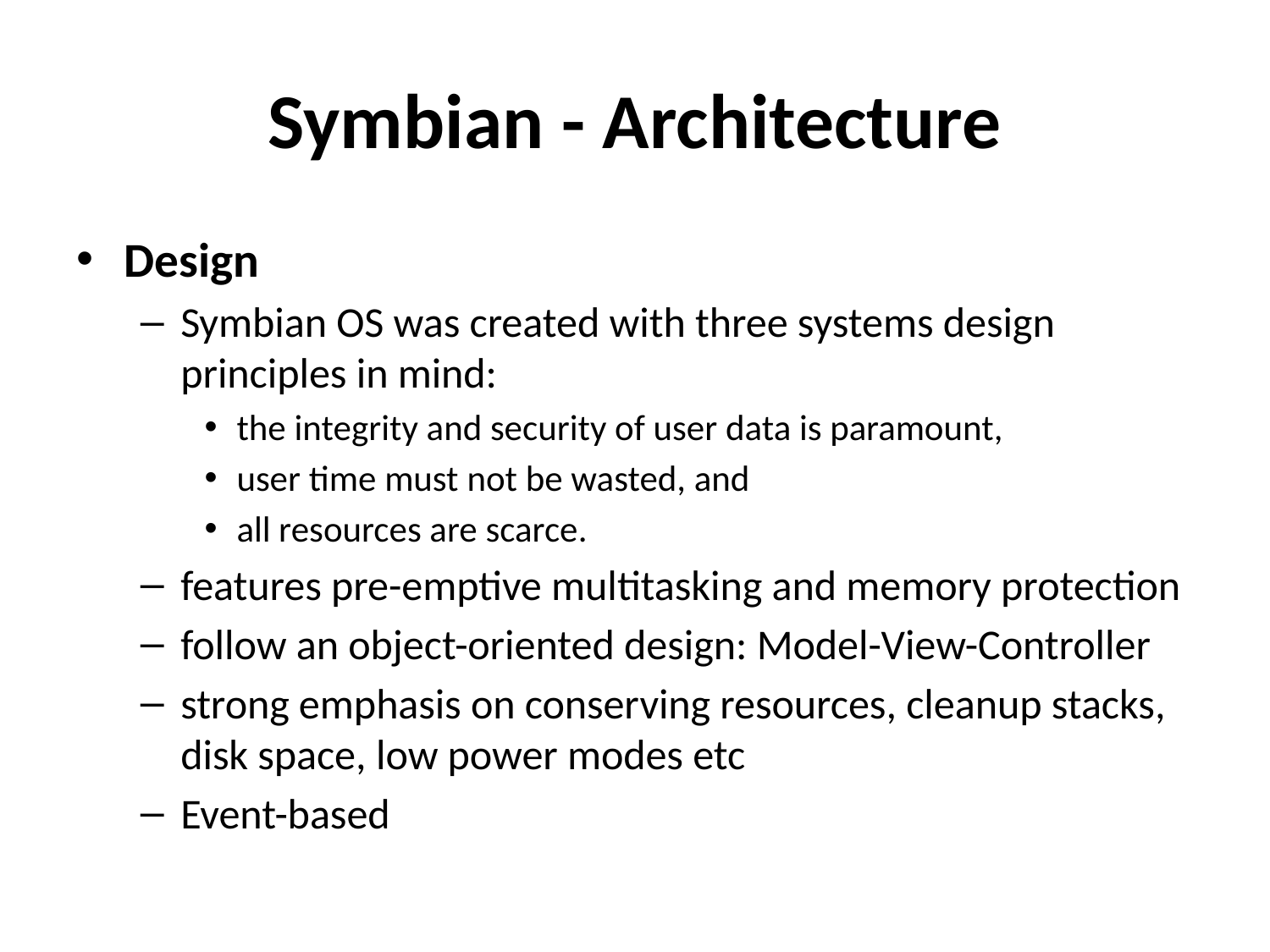

# Symbian - Architecture
Design
Symbian OS was created with three systems design principles in mind:
the integrity and security of user data is paramount,
user time must not be wasted, and
all resources are scarce.
features pre-emptive multitasking and memory protection
follow an object-oriented design: Model-View-Controller
strong emphasis on conserving resources, cleanup stacks, disk space, low power modes etc
Event-based